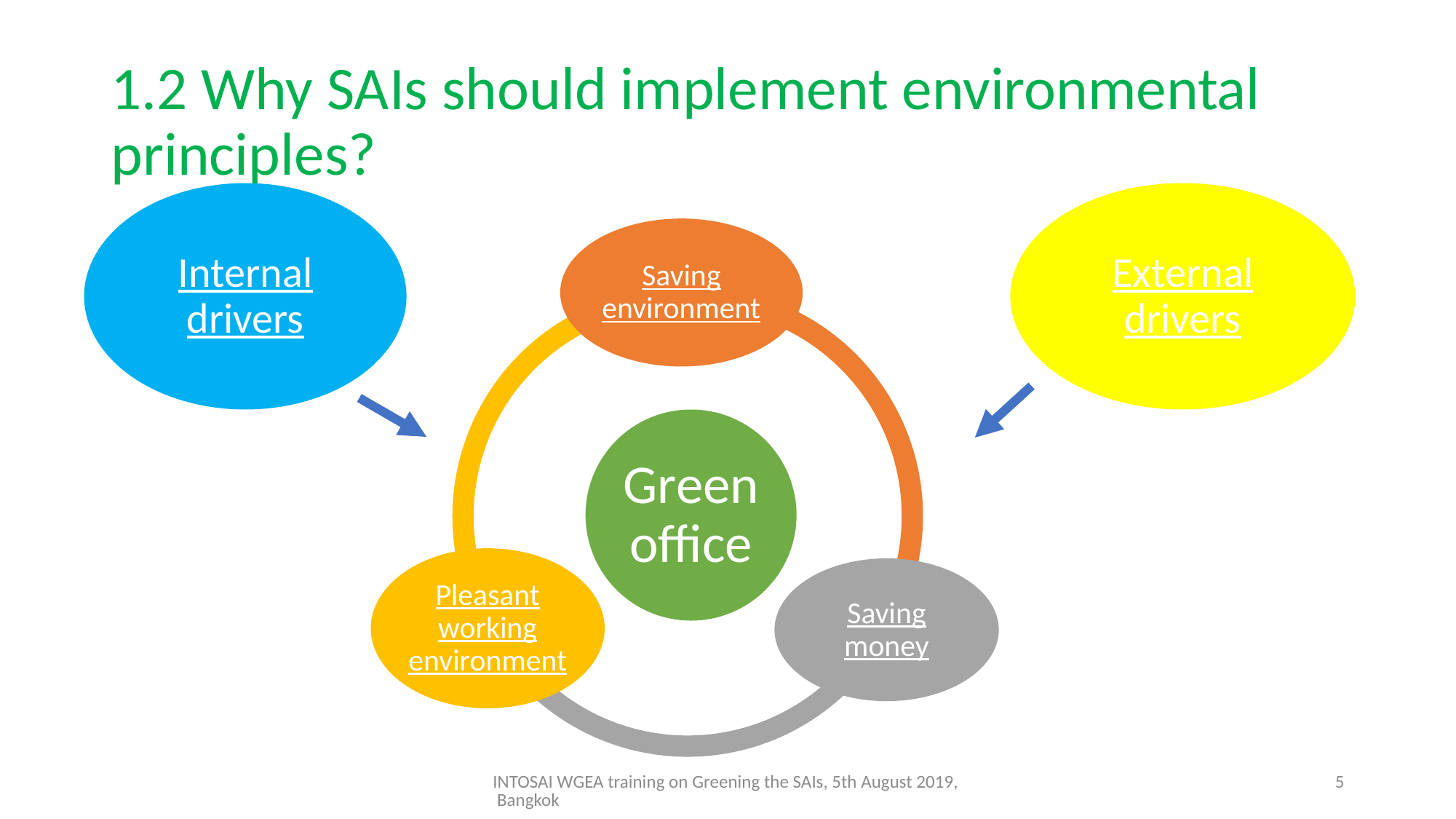

# 1.2 Why SAIs should implement environmental principles?

Internal drivers

External drivers
Green office
Saving environment
Saving money
Pleasant working environment
INTOSAI WGEA training on Greening the SAIs, 5th August 2019, Bangkok
5